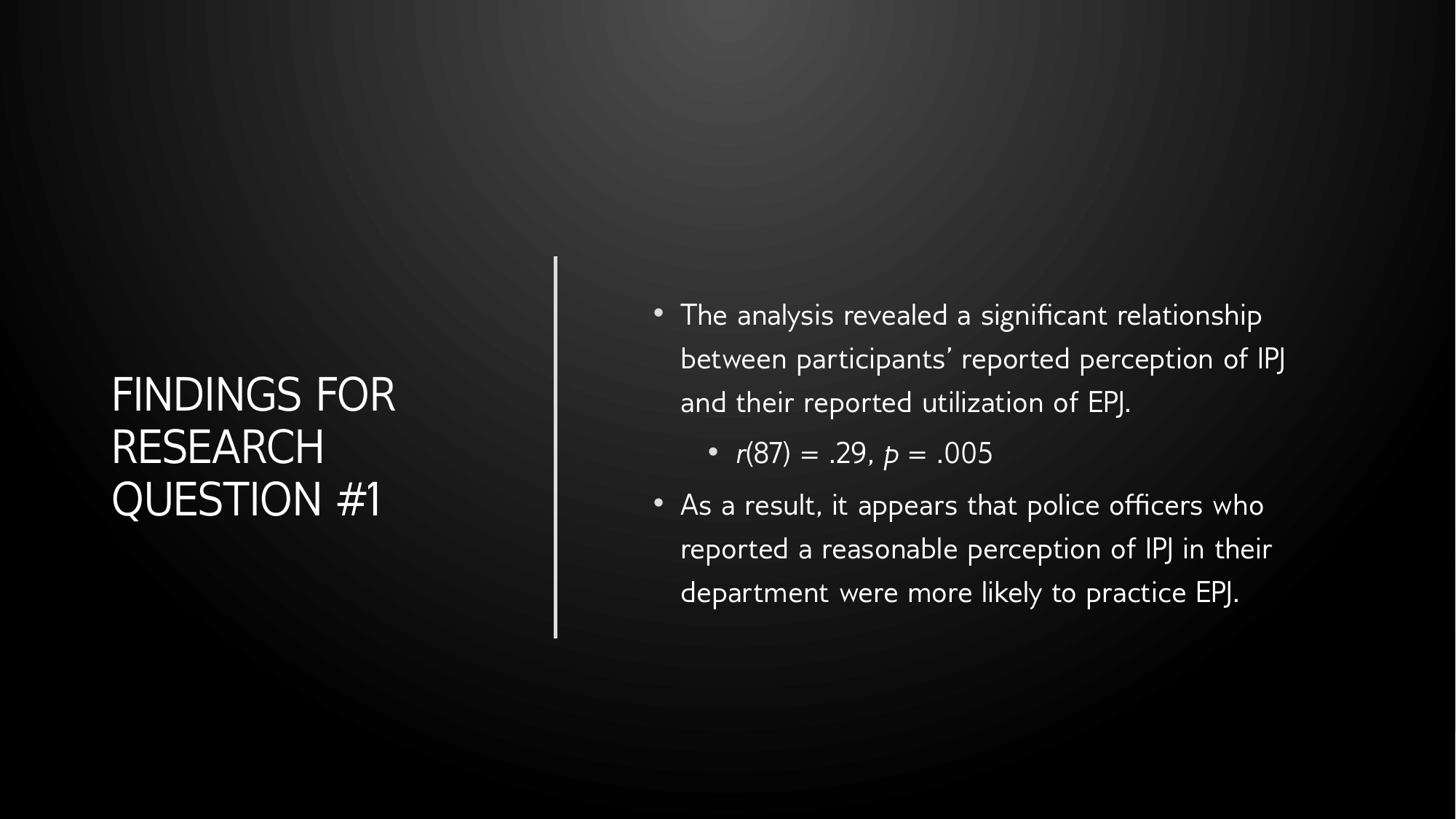

# Findings for Research question #1
The analysis revealed a significant relationship between participants’ reported perception of IPJ and their reported utilization of EPJ.
r(87) = .29, p = .005
As a result, it appears that police officers who reported a reasonable perception of IPJ in their department were more likely to practice EPJ.